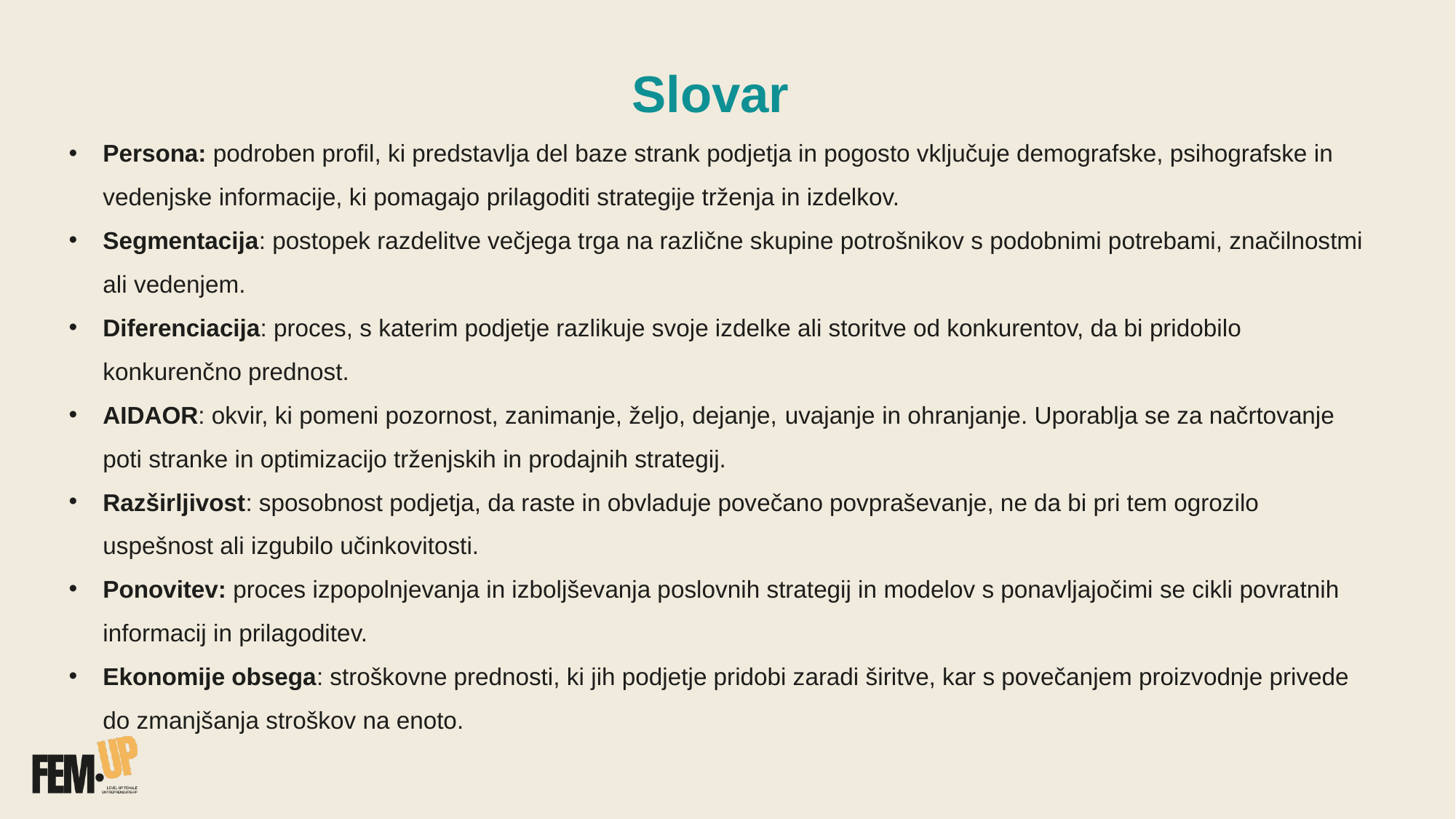

Slovar
Persona: podroben profil, ki predstavlja del baze strank podjetja in pogosto vključuje demografske, psihografske in vedenjske informacije, ki pomagajo prilagoditi strategije trženja in izdelkov.
Segmentacija: postopek razdelitve večjega trga na različne skupine potrošnikov s podobnimi potrebami, značilnostmi ali vedenjem.
Diferenciacija: proces, s katerim podjetje razlikuje svoje izdelke ali storitve od konkurentov, da bi pridobilo konkurenčno prednost.
AIDAOR: okvir, ki pomeni pozornost, zanimanje, željo, dejanje, uvajanje in ohranjanje. Uporablja se za načrtovanje poti stranke in optimizacijo trženjskih in prodajnih strategij.
Razširljivost: sposobnost podjetja, da raste in obvladuje povečano povpraševanje, ne da bi pri tem ogrozilo uspešnost ali izgubilo učinkovitosti.
Ponovitev: proces izpopolnjevanja in izboljševanja poslovnih strategij in modelov s ponavljajočimi se cikli povratnih informacij in prilagoditev.
Ekonomije obsega: stroškovne prednosti, ki jih podjetje pridobi zaradi širitve, kar s povečanjem proizvodnje privede do zmanjšanja stroškov na enoto.